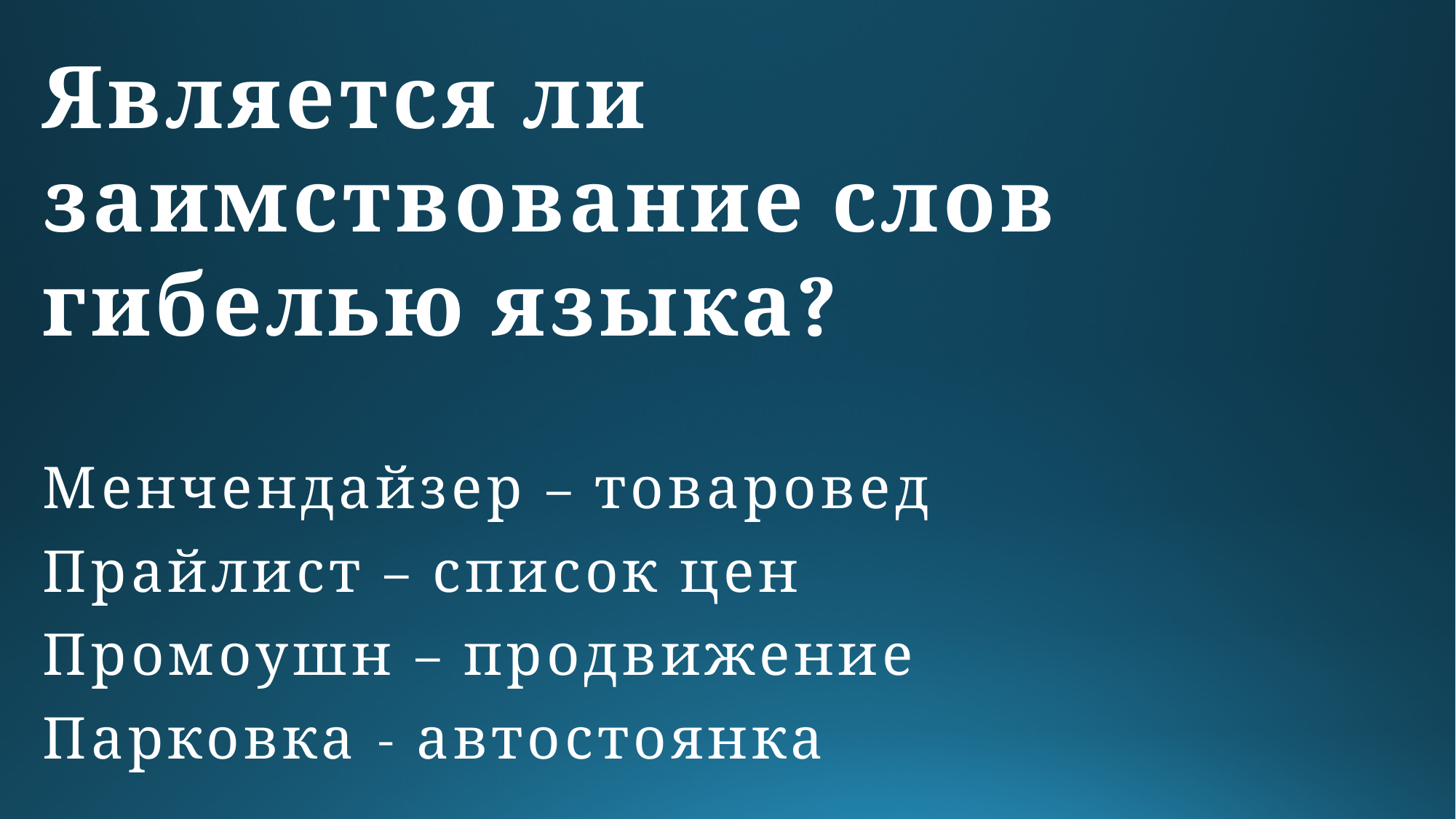

Является ли заимствование слов гибелью языка?

Менчендайзер – товаровед
Прайлист – список цен
Промоушн – продвижение
Парковка - автостоянка